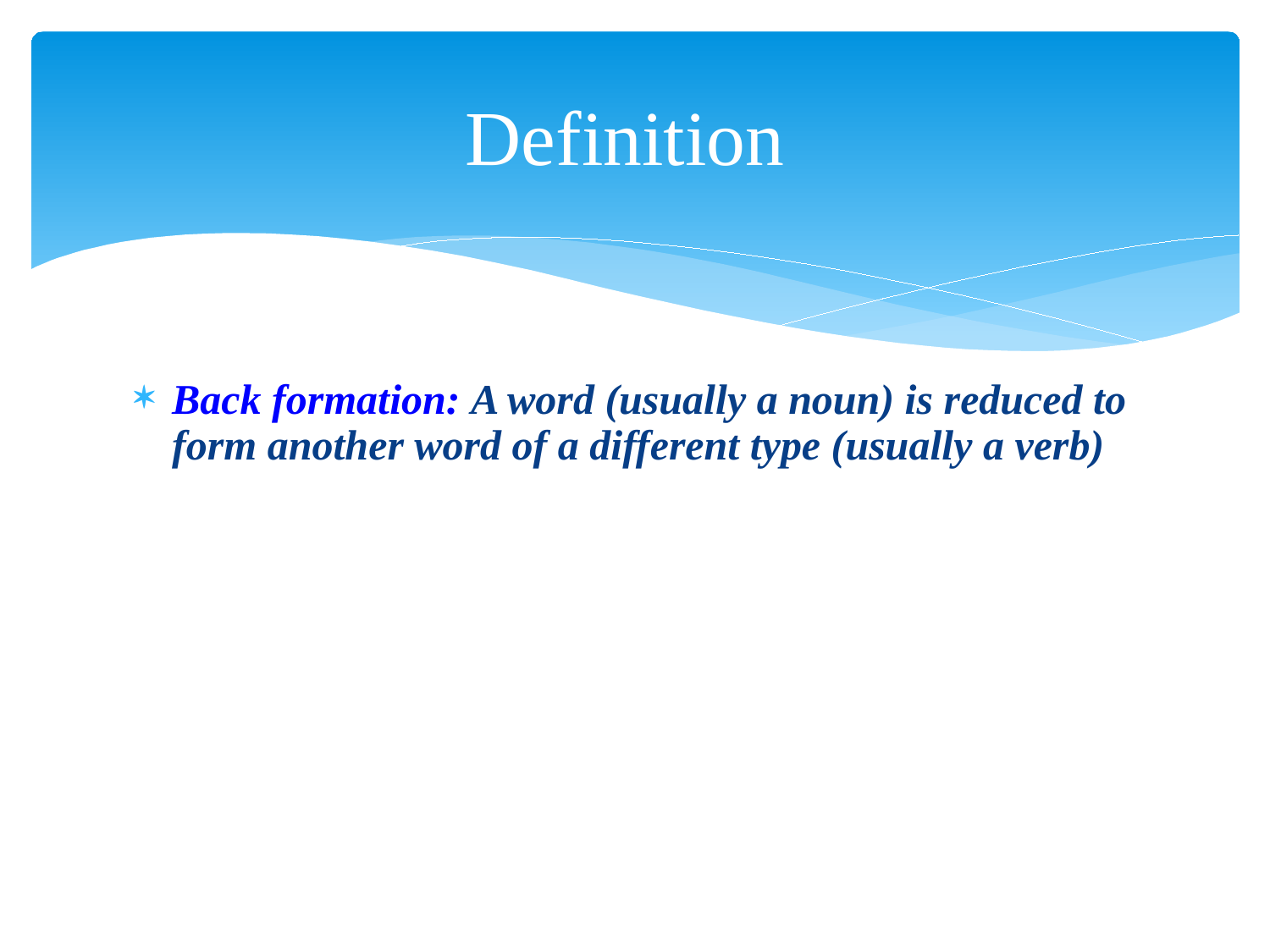

# Definition
Back formation: A word (usually a noun) is reduced to form another word of a different type (usually a verb)